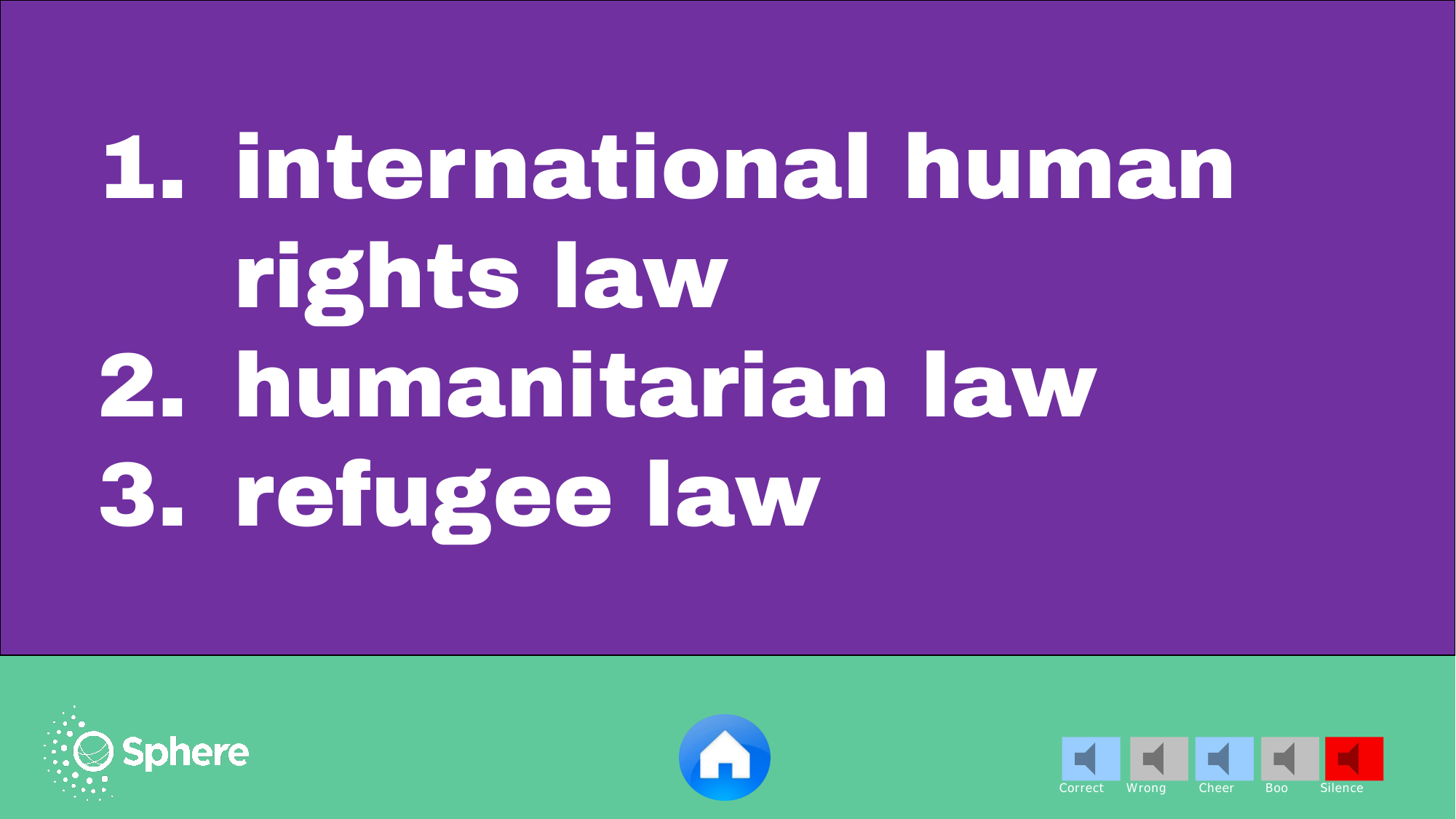

international human rights law
humanitarian law
refugee law